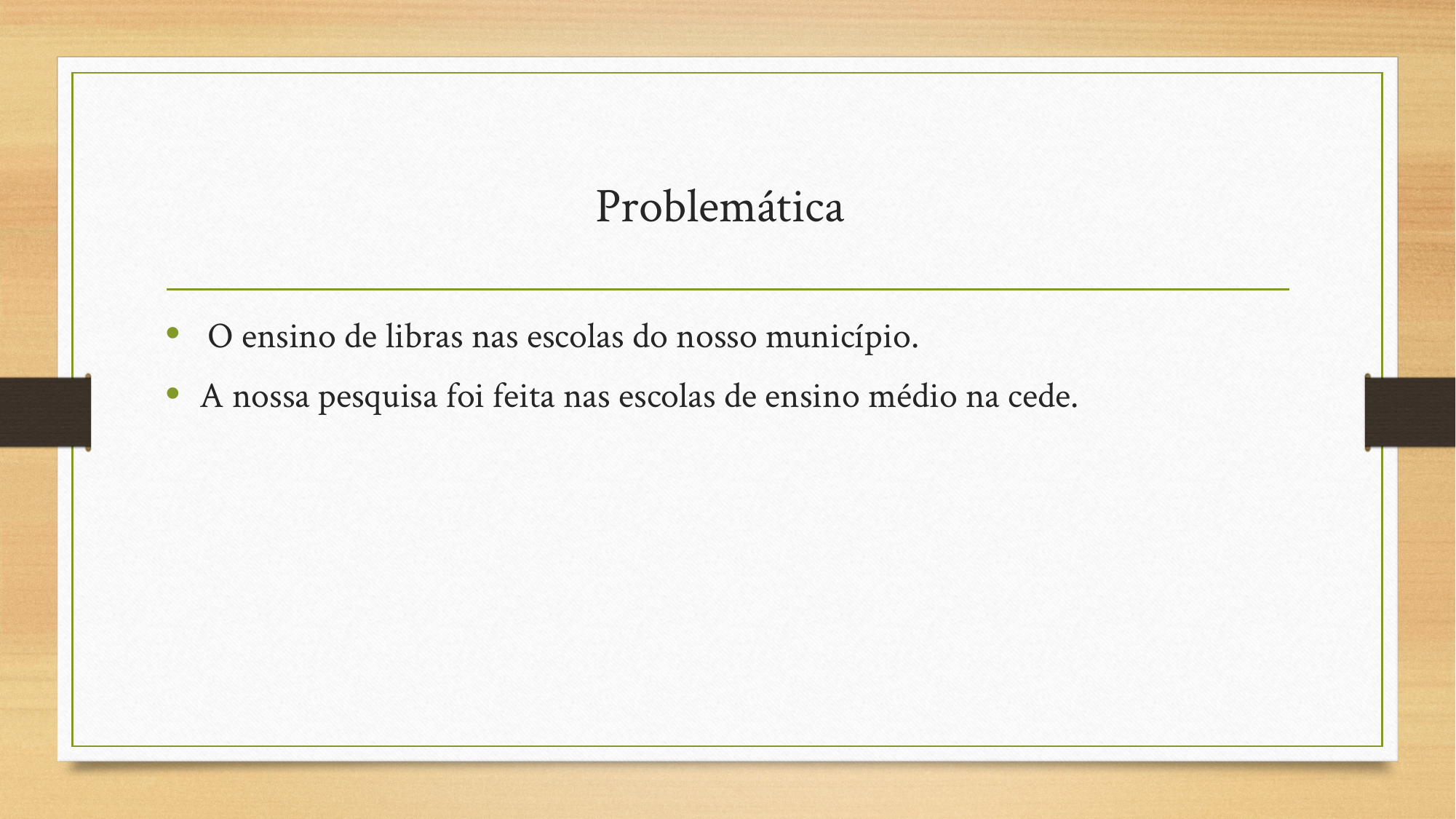

# Problemática
 O ensino de libras nas escolas do nosso município.
A nossa pesquisa foi feita nas escolas de ensino médio na cede.